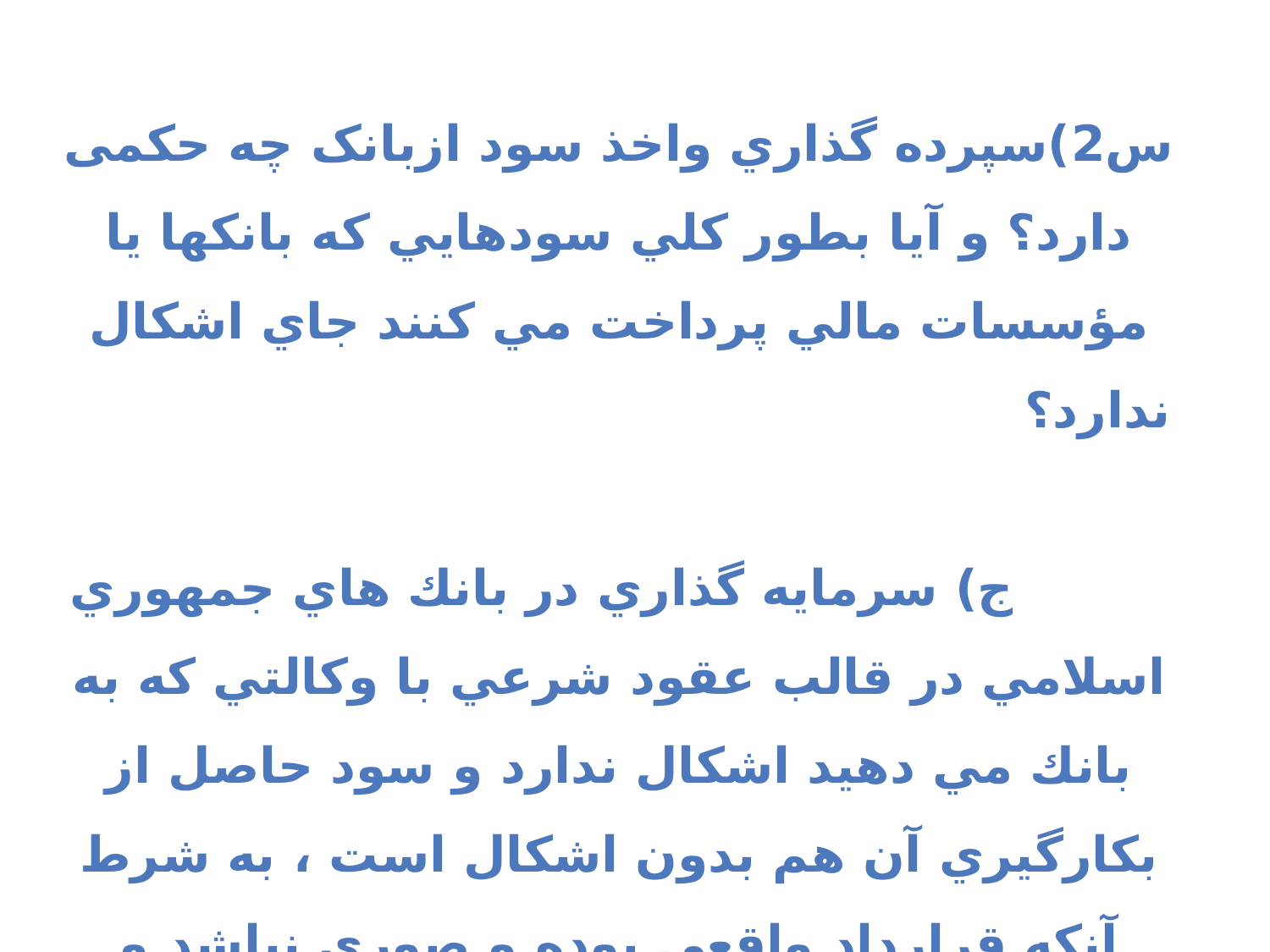

س2)سپرده گذاري واخذ سود ازبانک چه حکمی دارد؟ و آيا بطور كلي سودهايي كه بانكها يا مؤسسات مالي پرداخت مي كنند جاي اشكال ندارد؟                                                                                                                                    ج) سرمايه گذاري در بانك هاي جمهوري اسلامي در قالب عقود شرعي با وكالتي كه به بانك مي دهيد اشكال ندارد و سود حاصل از بكارگيري آن هم بدون اشكال است ، به شرط آنكه قرارداد واقعي بوده و صوري نباشد و بانك طبق قرارداد به كار گرفته باشد.